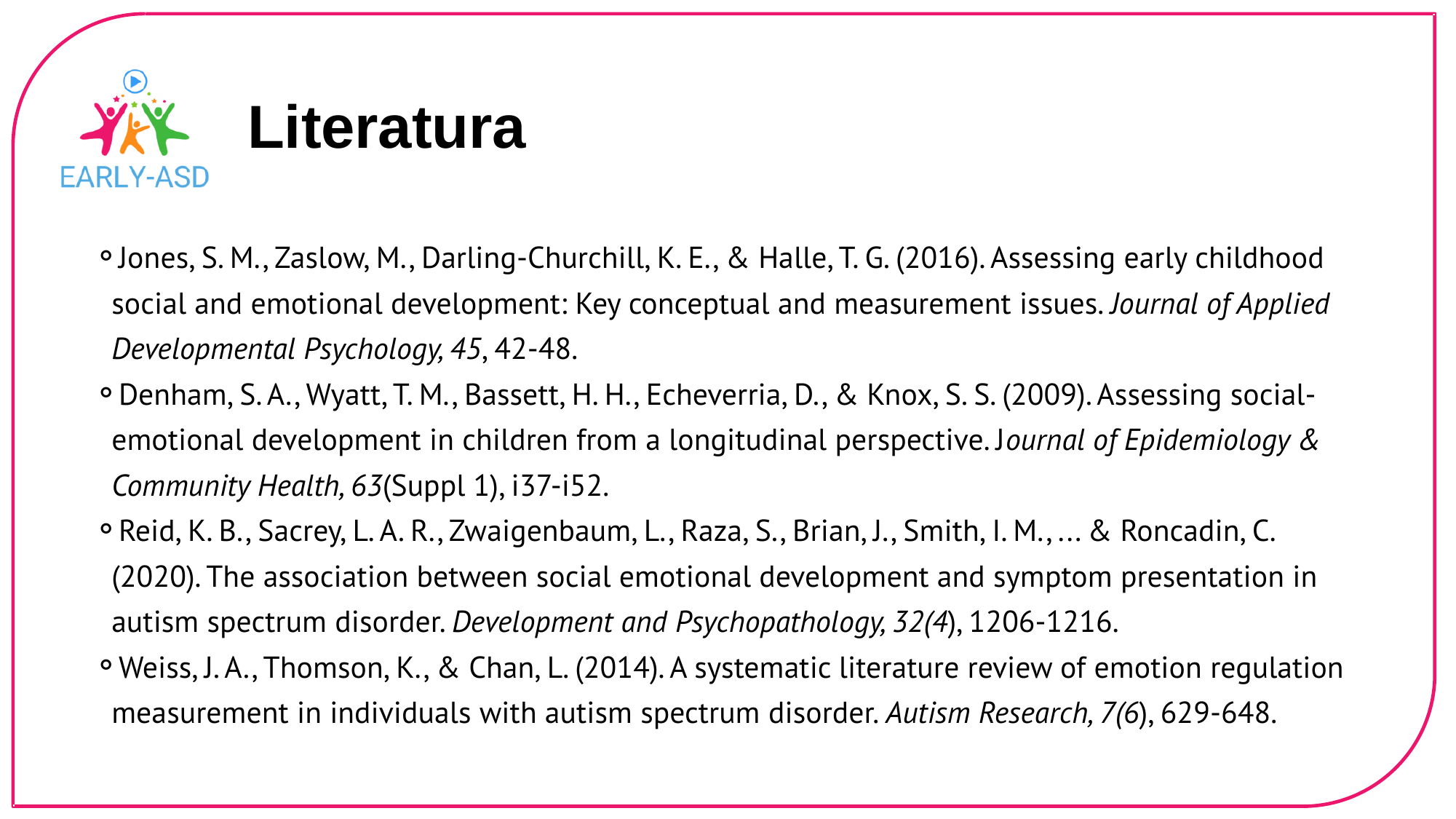

Literatura

Jones, S. M., Zaslow, M., Darling-Churchill, K. E., & Halle, T. G. (2016). Assessing early childhood social and emotional development: Key conceptual and measurement issues. Journal of Applied Developmental Psychology, 45, 42-48.
Denham, S. A., Wyatt, T. M., Bassett, H. H., Echeverria, D., & Knox, S. S. (2009). Assessing social-emotional development in children from a longitudinal perspective. Journal of Epidemiology & Community Health, 63(Suppl 1), i37-i52.
Reid, K. B., Sacrey, L. A. R., Zwaigenbaum, L., Raza, S., Brian, J., Smith, I. M., ... & Roncadin, C. (2020). The association between social emotional development and symptom presentation in autism spectrum disorder. Development and Psychopathology, 32(4), 1206-1216.
Weiss, J. A., Thomson, K., & Chan, L. (2014). A systematic literature review of emotion regulation measurement in individuals with autism spectrum disorder. Autism Research, 7(6), 629-648.